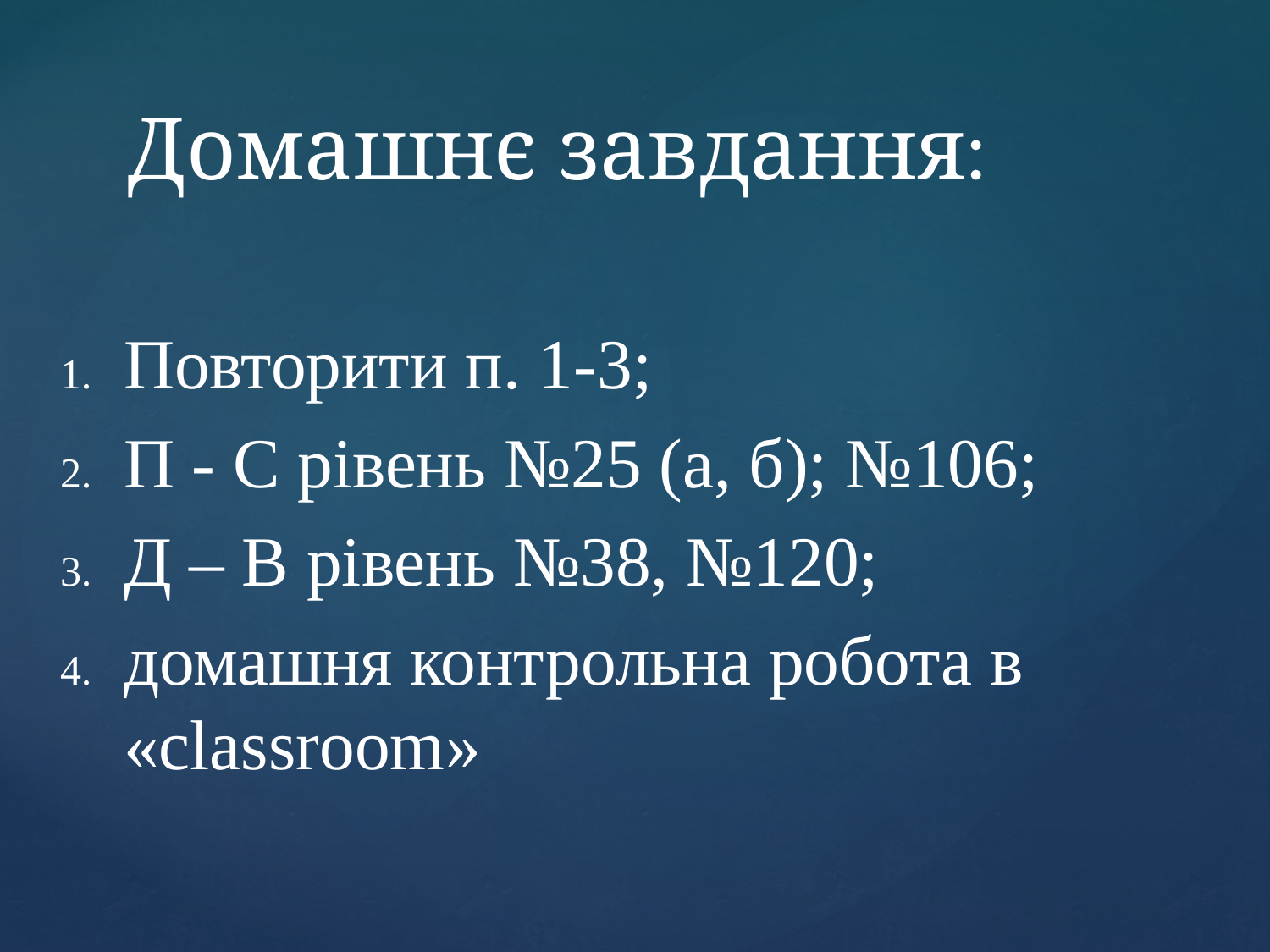

# Домашнє завдання:
Повторити п. 1-3;
П - С рівень №25 (а, б); №106;
Д – В рівень №38, №120;
домашня контрольна робота в «classroom»